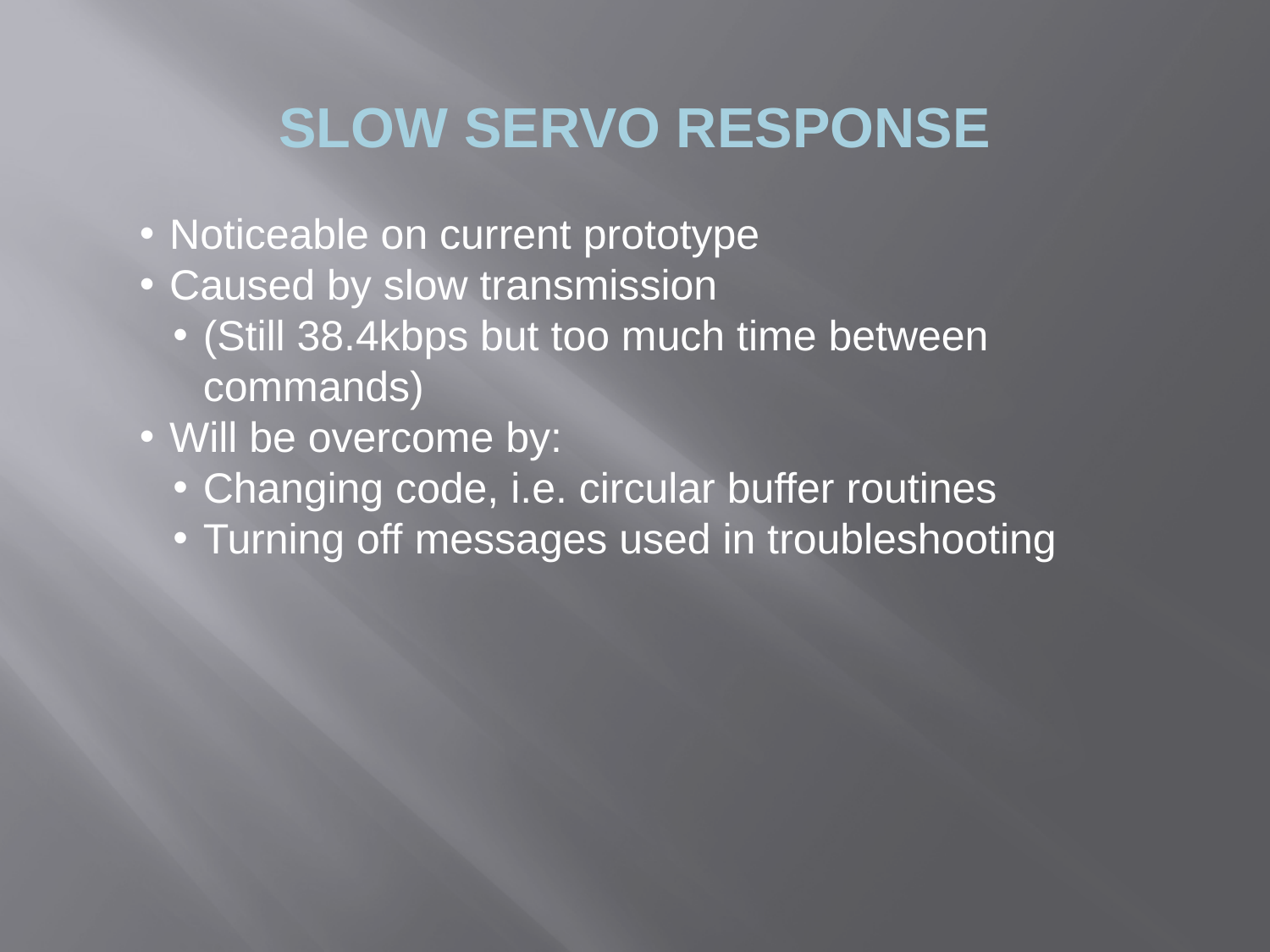

# Slow Servo response
Noticeable on current prototype
Caused by slow transmission
(Still 38.4kbps but too much time between commands)
Will be overcome by:
Changing code, i.e. circular buffer routines
Turning off messages used in troubleshooting